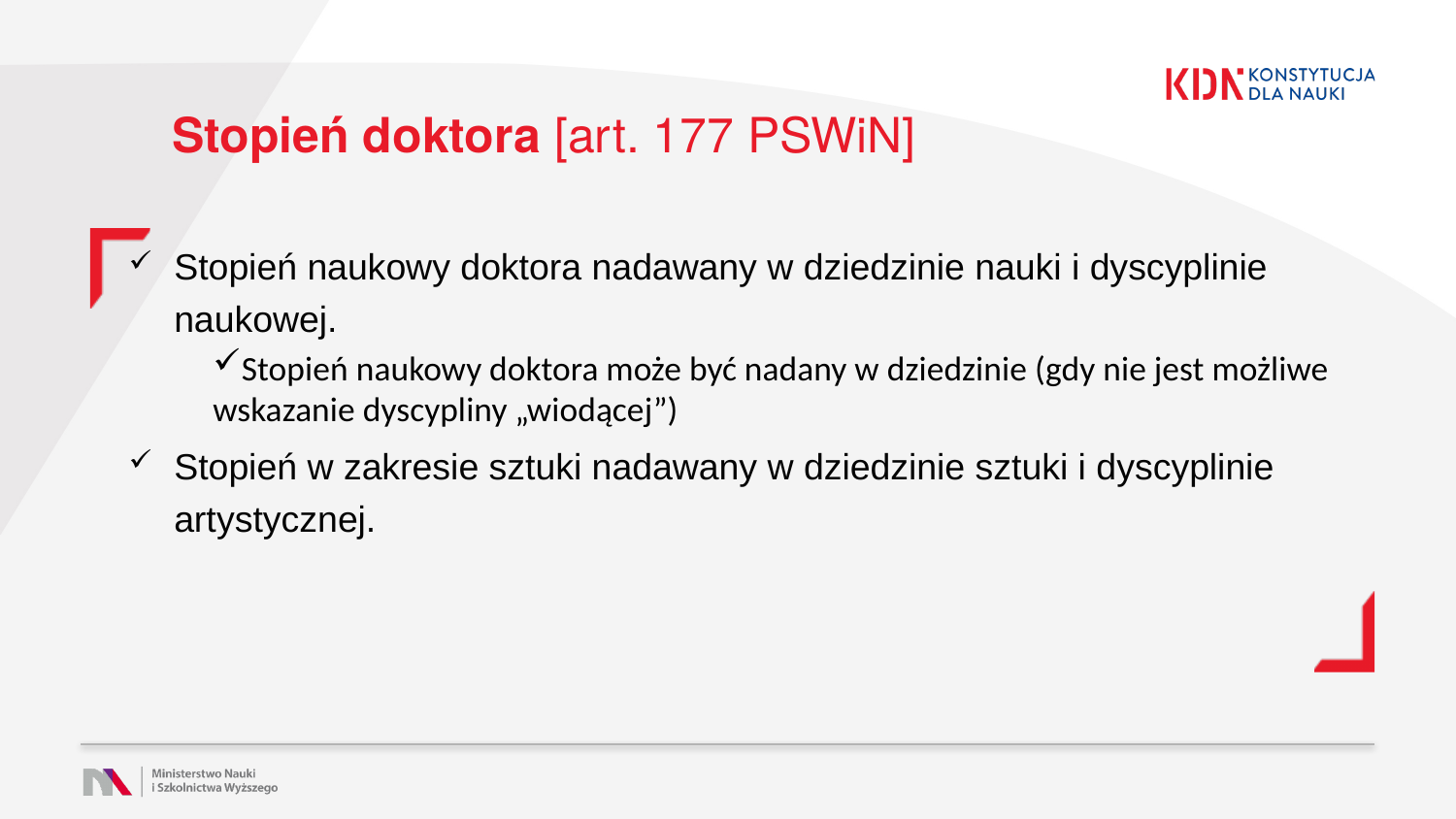

# Stopień doktora [art. 177 PSWiN]
Stopień naukowy doktora nadawany w dziedzinie nauki i dyscyplinie naukowej.
Stopień naukowy doktora może być nadany w dziedzinie (gdy nie jest możliwe wskazanie dyscypliny „wiodącej”)
Stopień w zakresie sztuki nadawany w dziedzinie sztuki i dyscyplinie artystycznej.